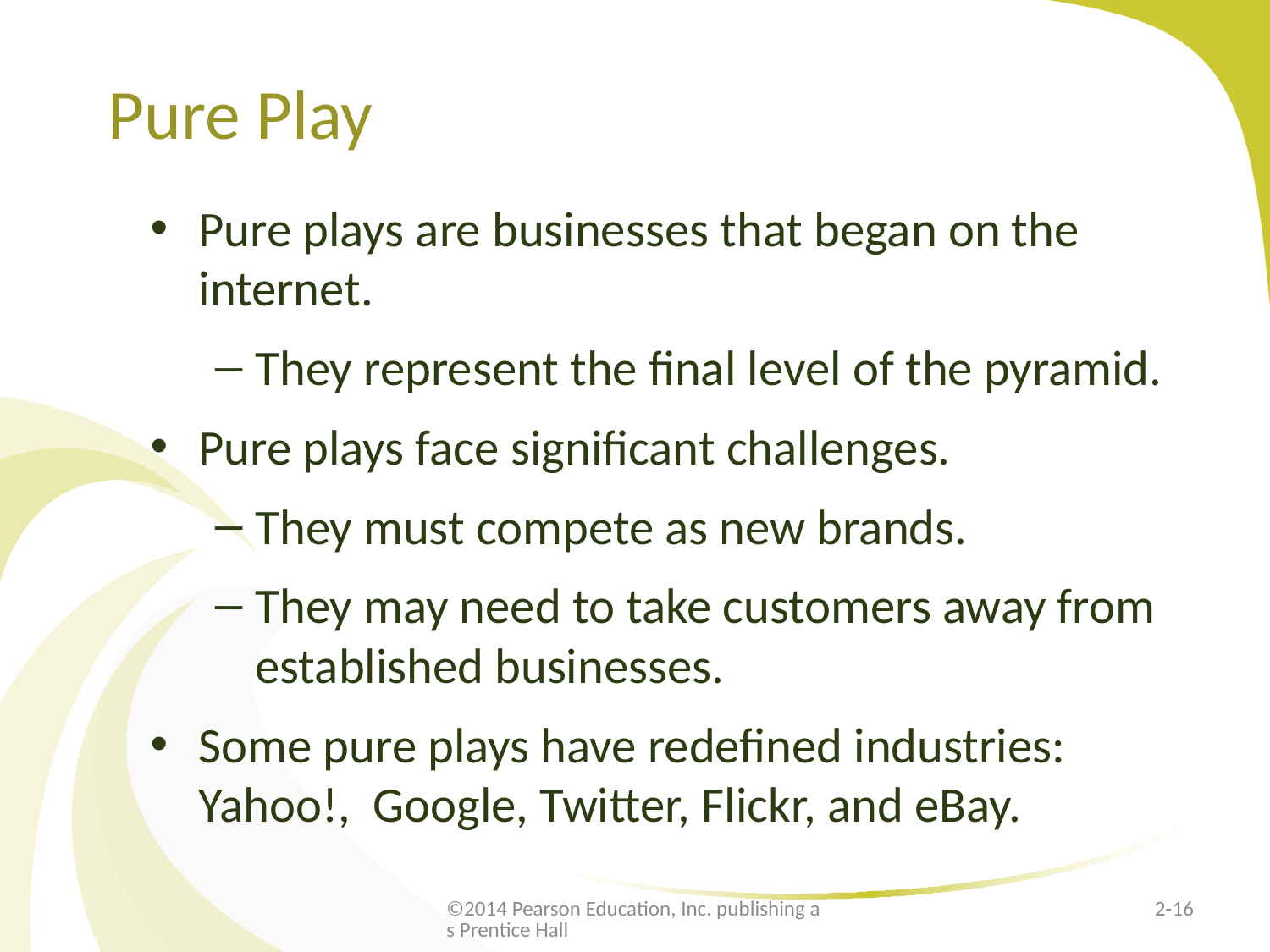

# Pure Play
Pure plays are businesses that began on the internet.
They represent the final level of the pyramid.
Pure plays face significant challenges.
They must compete as new brands.
They may need to take customers away from established businesses.
Some pure plays have redefined industries: Yahoo!,  Google, Twitter, Flickr, and eBay.

©2014 Pearson Education, Inc. publishing as Prentice Hall
2-16